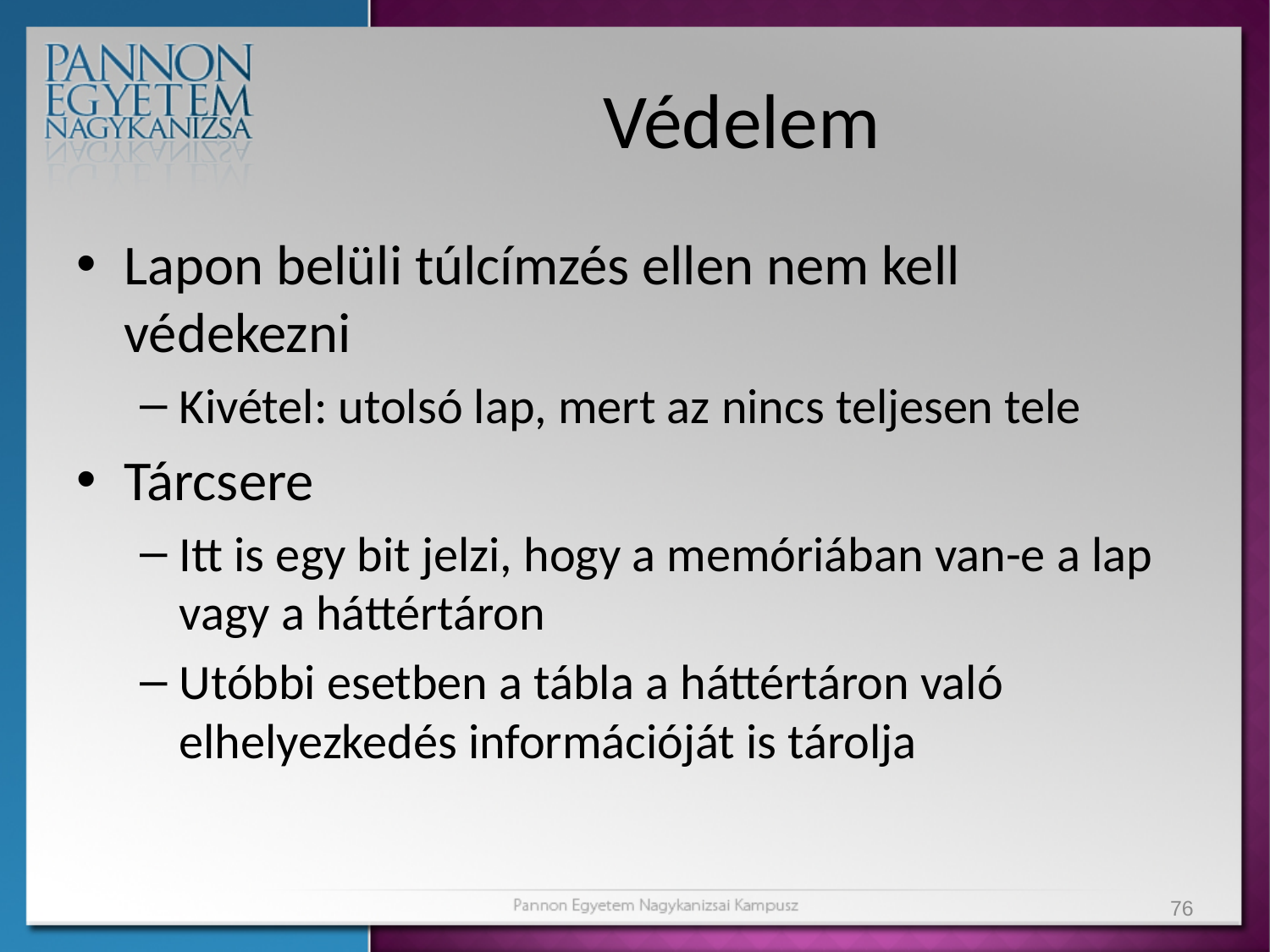

# Védelem
Lapon belüli túlcímzés ellen nem kell védekezni
Kivétel: utolsó lap, mert az nincs teljesen tele
Tárcsere
Itt is egy bit jelzi, hogy a memóriában van-e a lap vagy a háttértáron
Utóbbi esetben a tábla a háttértáron való elhelyezkedés információját is tárolja
76